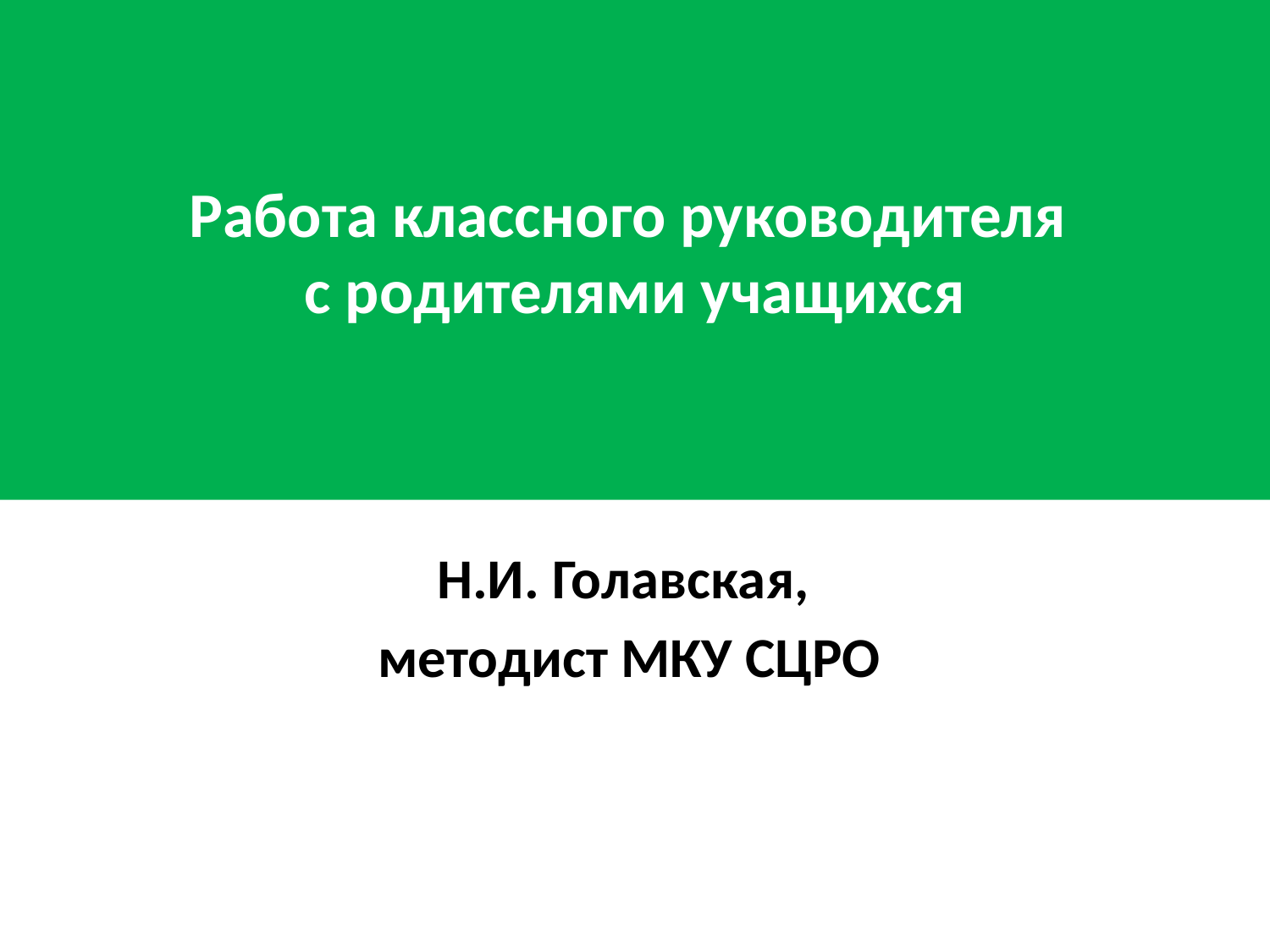

# Работа классного руководителя с родителями учащихся
Н.И. Голавская,
методист МКУ СЦРО